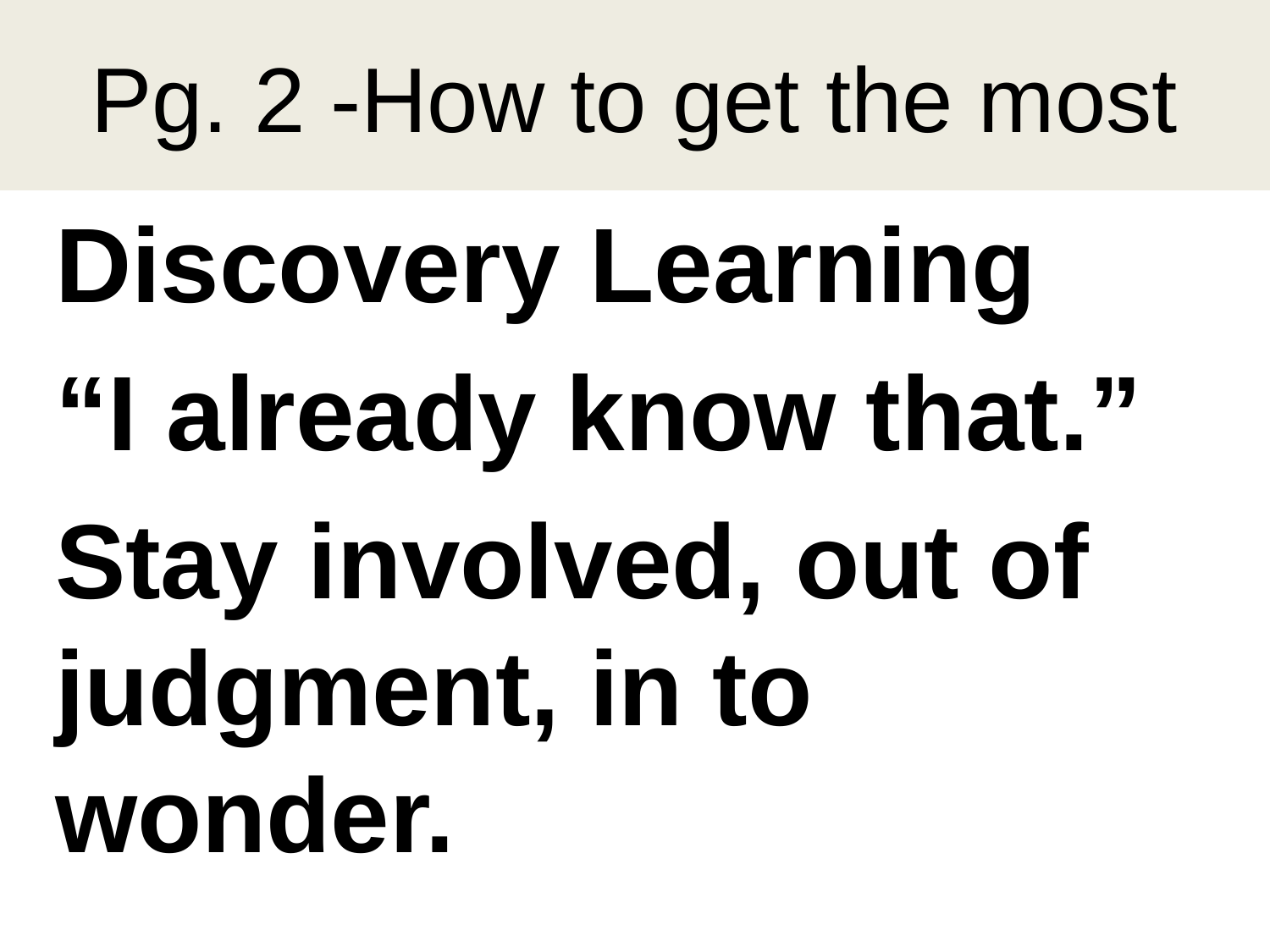

# Pg. 2 -How to get the most
Discovery Learning
“I already know that.”
Stay involved, out of judgment, in to wonder.